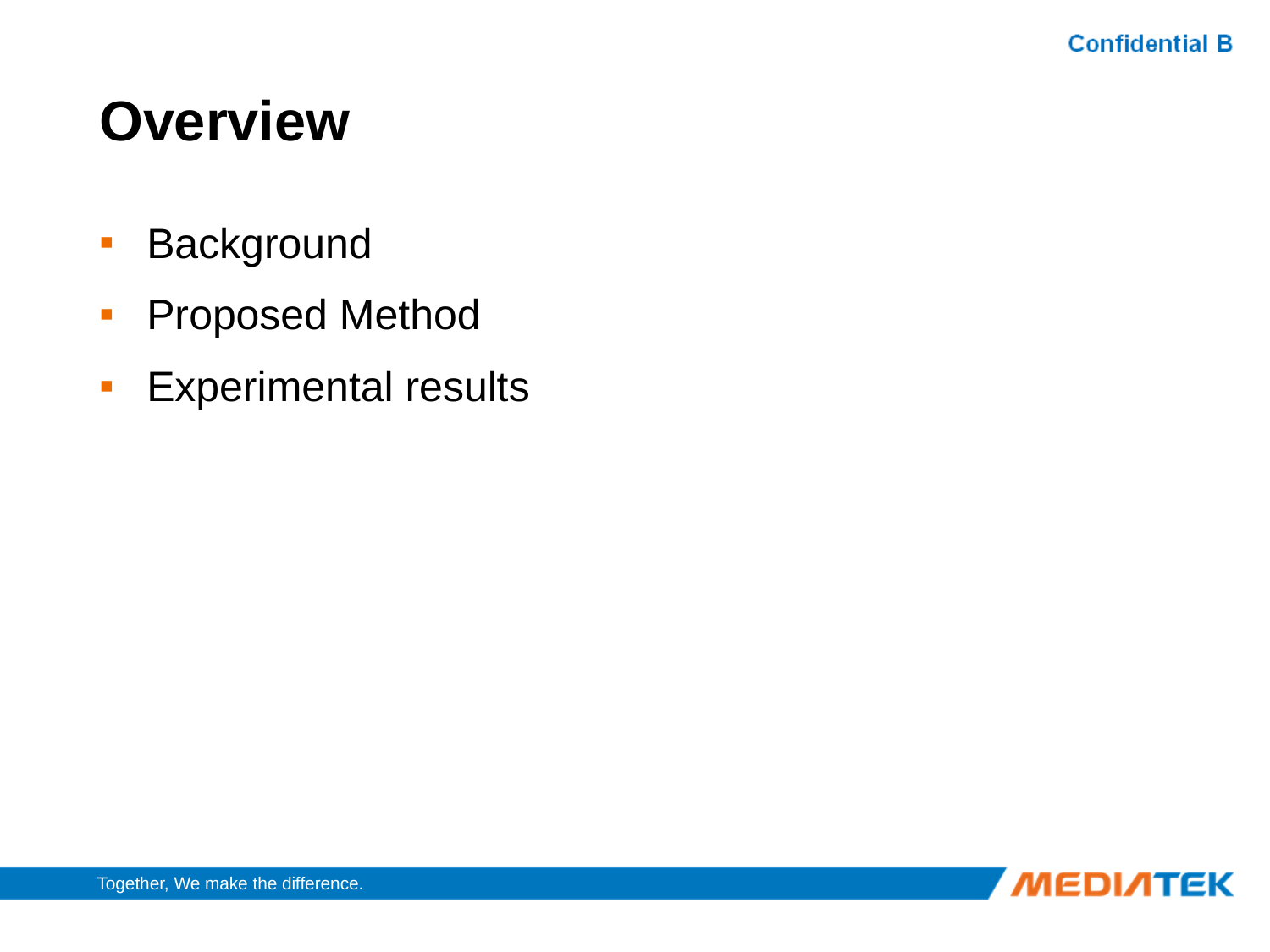

# Overview
Background
Proposed Method
Experimental results